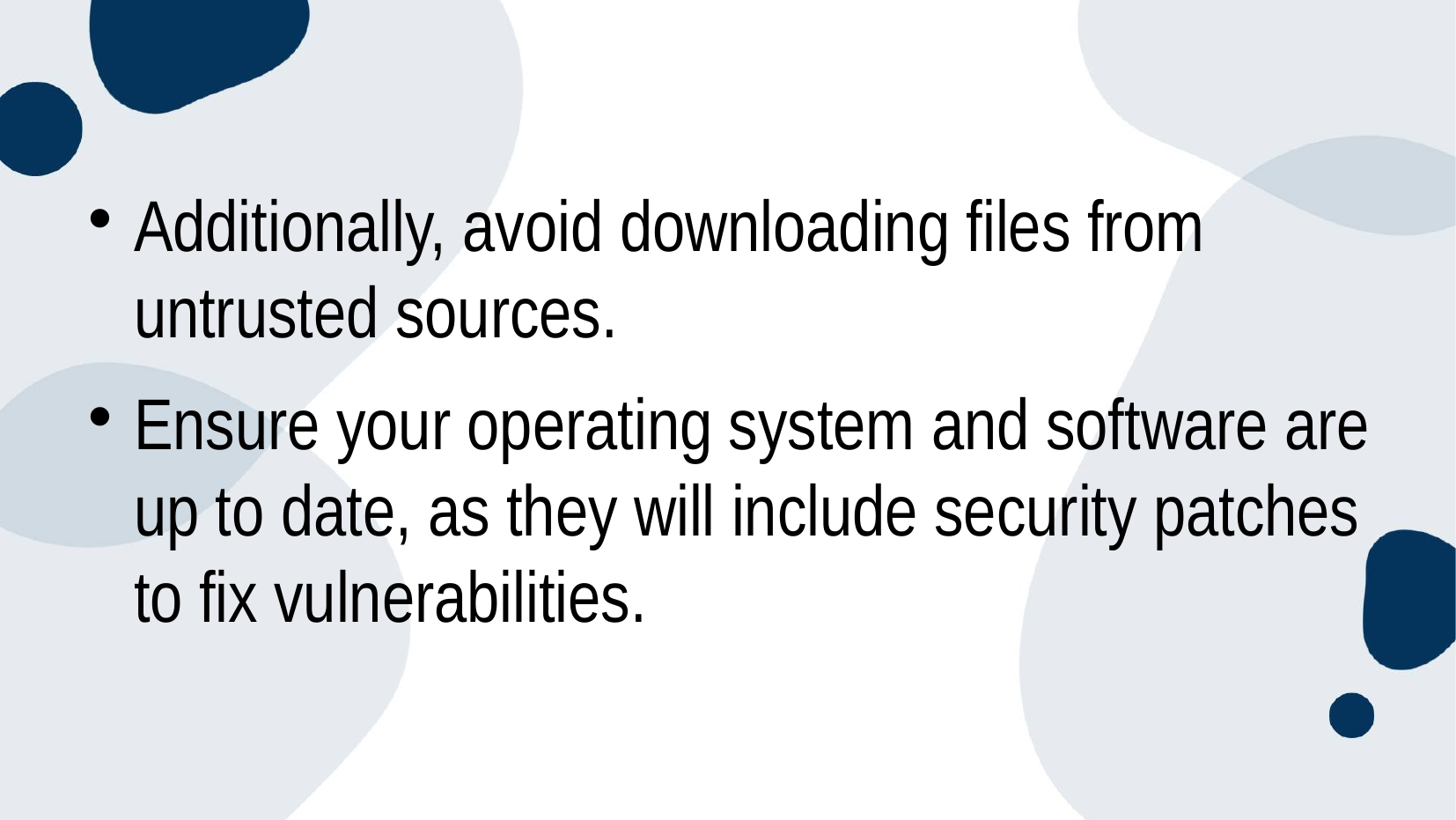

#
Additionally, avoid downloading files from untrusted sources.
Ensure your operating system and software are up to date, as they will include security patches to fix vulnerabilities.